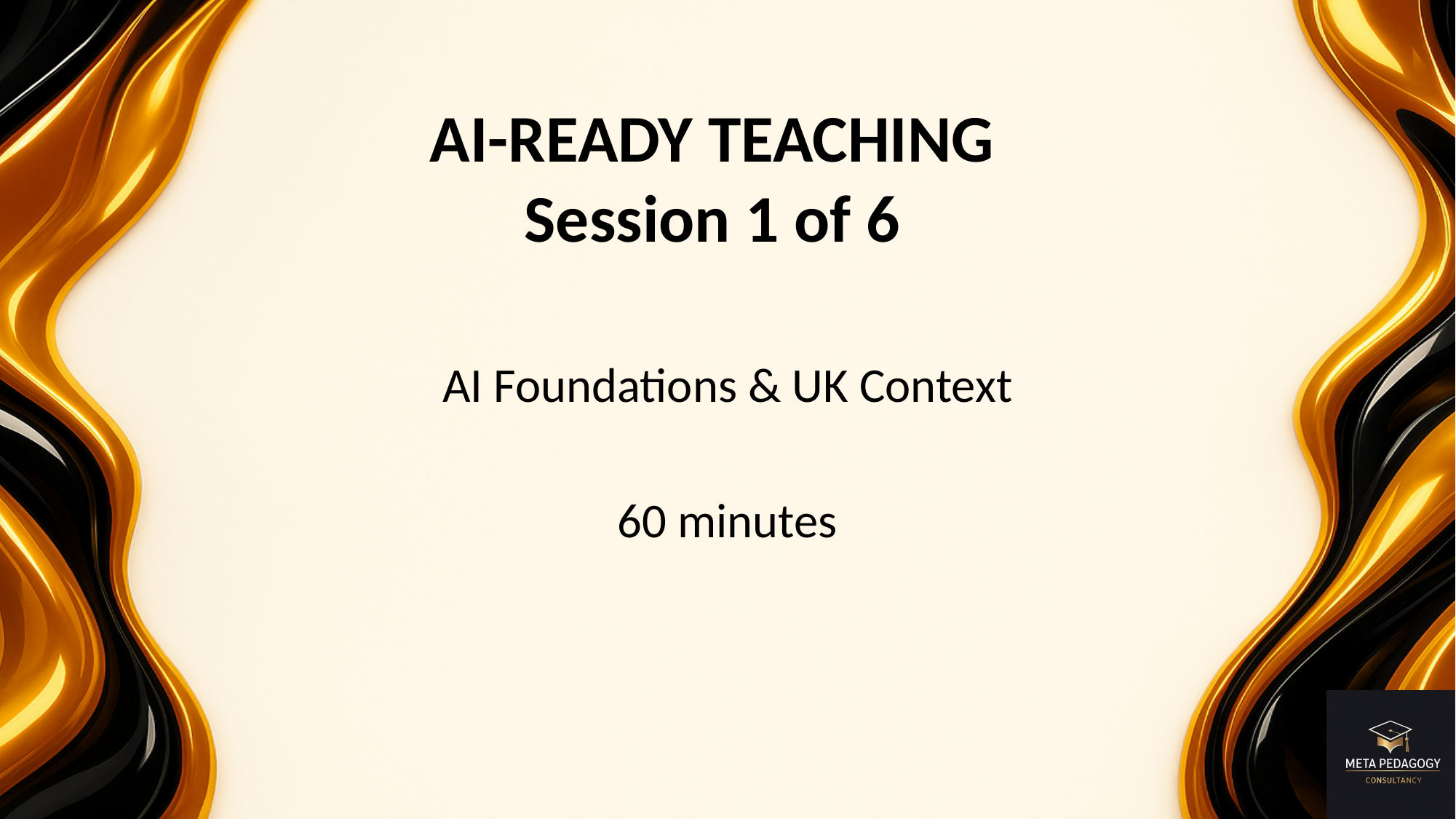

# AI-READY TEACHING
Session 1 of 6
AI Foundations & UK Context

60 minutes